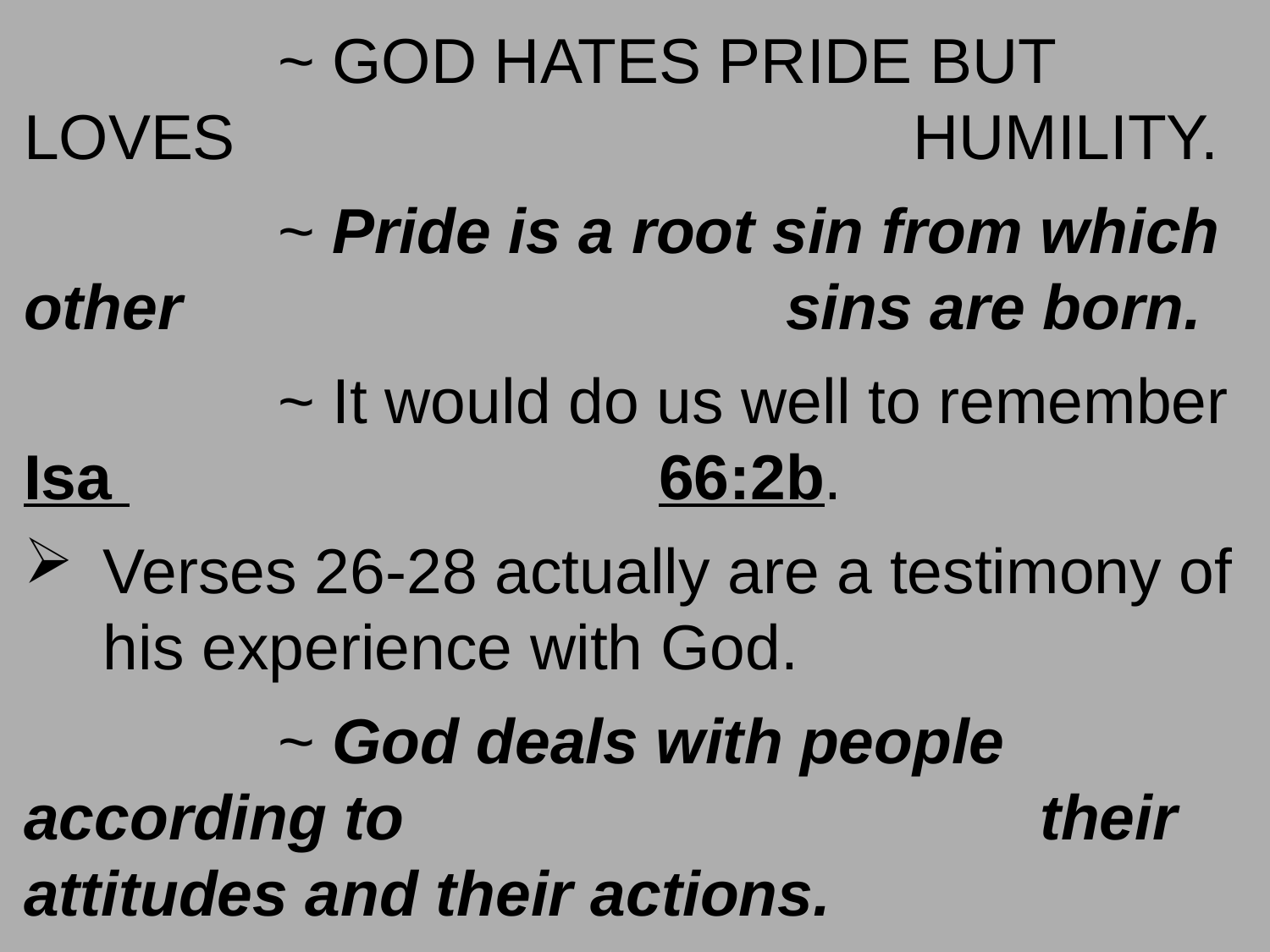

~ GOD HATES PRIDE BUT LOVES 						HUMILITY.
		~ Pride is a root sin from which other 					sins are born.
		~ It would do us well to remember Isa 					66:2b.
Verses 26-28 actually are a testimony of his experience with God.
		~ God deals with people according to 					their attitudes and their actions.